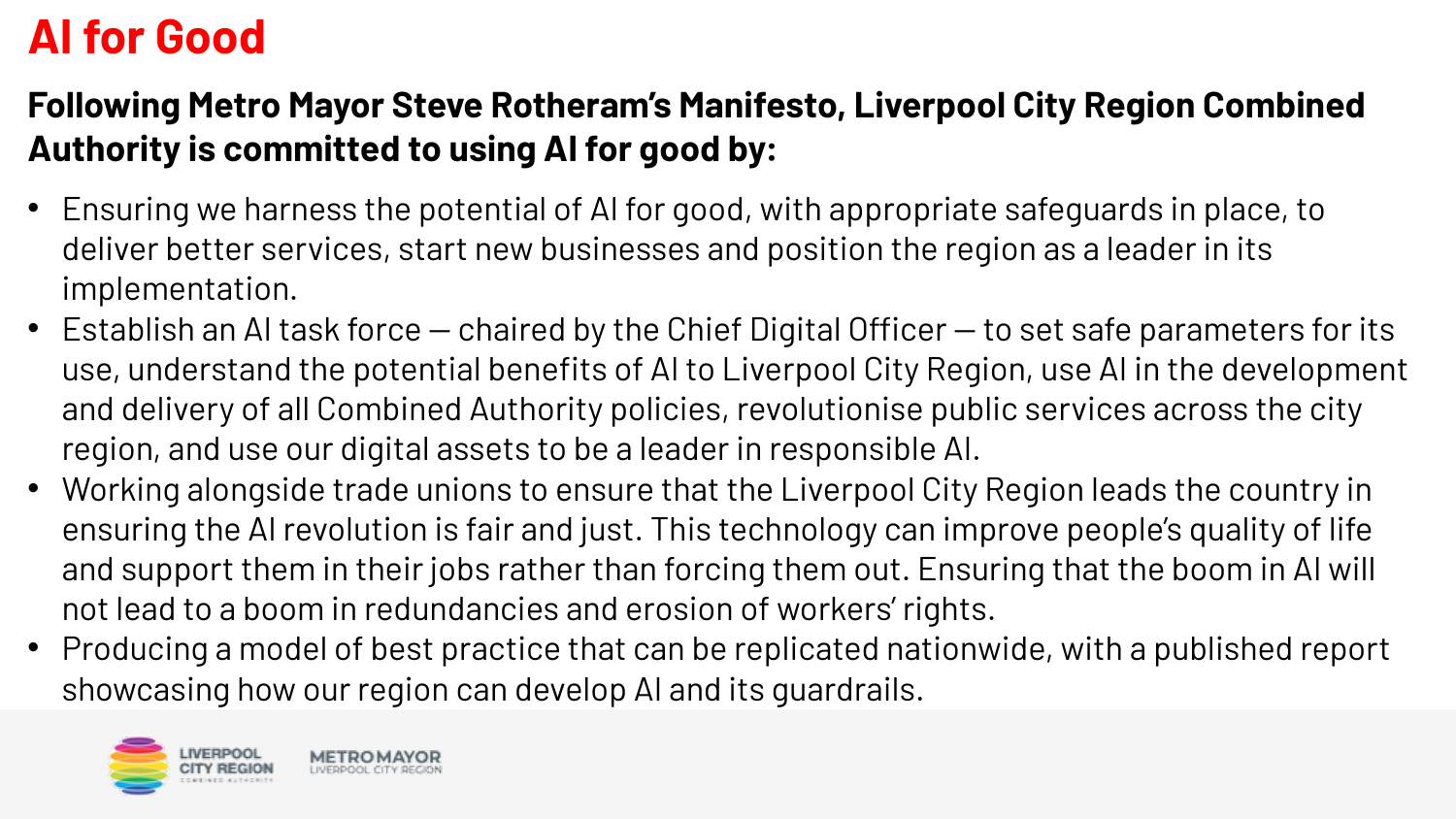

AI for Good
Following Metro Mayor Steve Rotheram’s Manifesto, Liverpool City Region Combined Authority is committed to using AI for good by:
Ensuring we harness the potential of AI for good, with appropriate safeguards in place, to deliver better services, start new businesses and position the region as a leader in its implementation.
Establish an AI task force — chaired by the Chief Digital Officer — to set safe parameters for its use, understand the potential benefits of AI to Liverpool City Region, use AI in the development and delivery of all Combined Authority policies, revolutionise public services across the city region, and use our digital assets to be a leader in responsible AI.
Working alongside trade unions to ensure that the Liverpool City Region leads the country in ensuring the AI revolution is fair and just. This technology can improve people’s quality of life and support them in their jobs rather than forcing them out. Ensuring that the boom in AI will not lead to a boom in redundancies and erosion of workers’ rights.
Producing a model of best practice that can be replicated nationwide, with a published report showcasing how our region can develop AI and its guardrails.